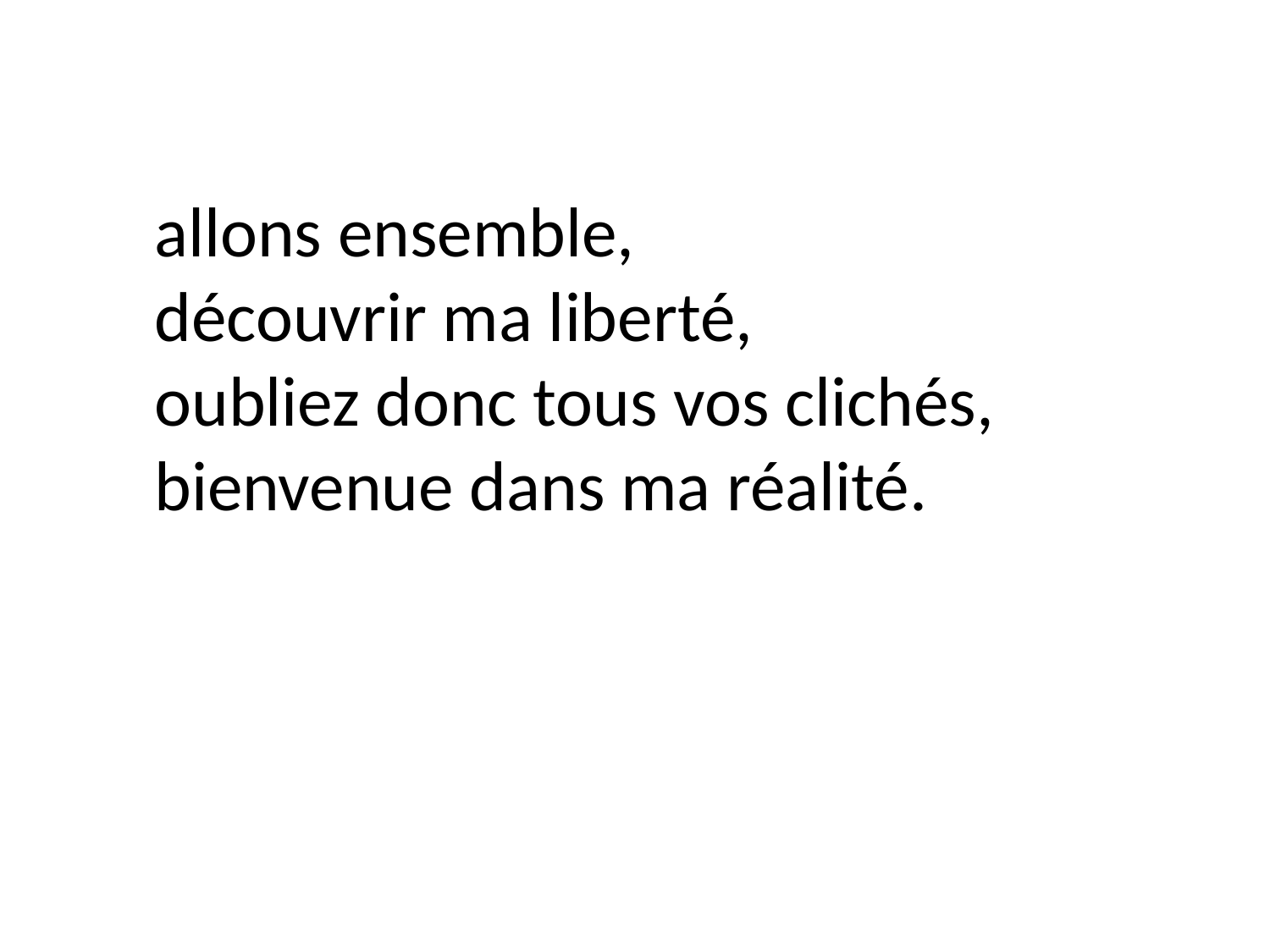

allons ensemble,
découvrir ma liberté,
oubliez donc tous vos clichés,
bienvenue dans ma réalité.